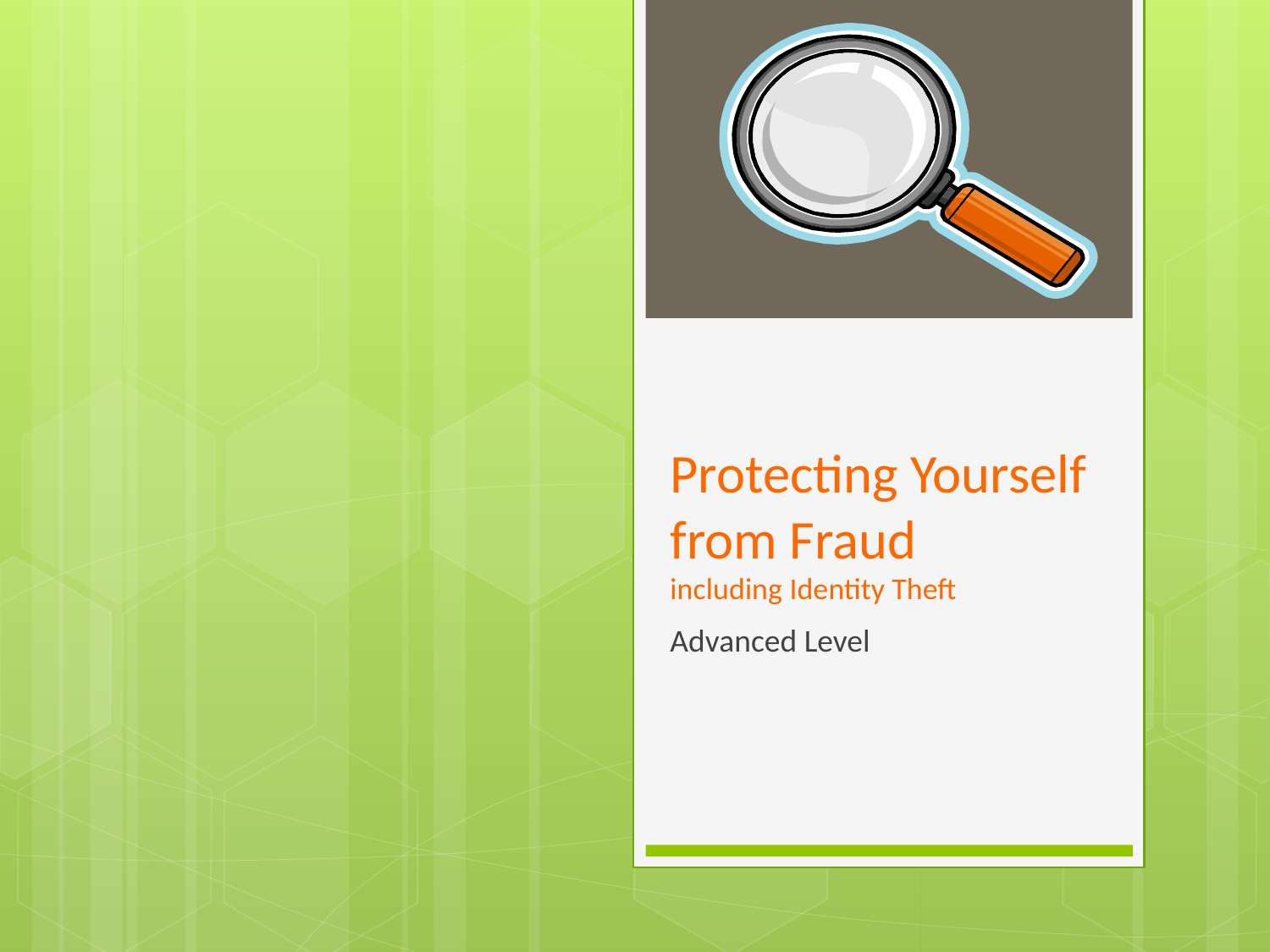

# Protecting Yourself from Fraud including Identity Theft
Advanced Level